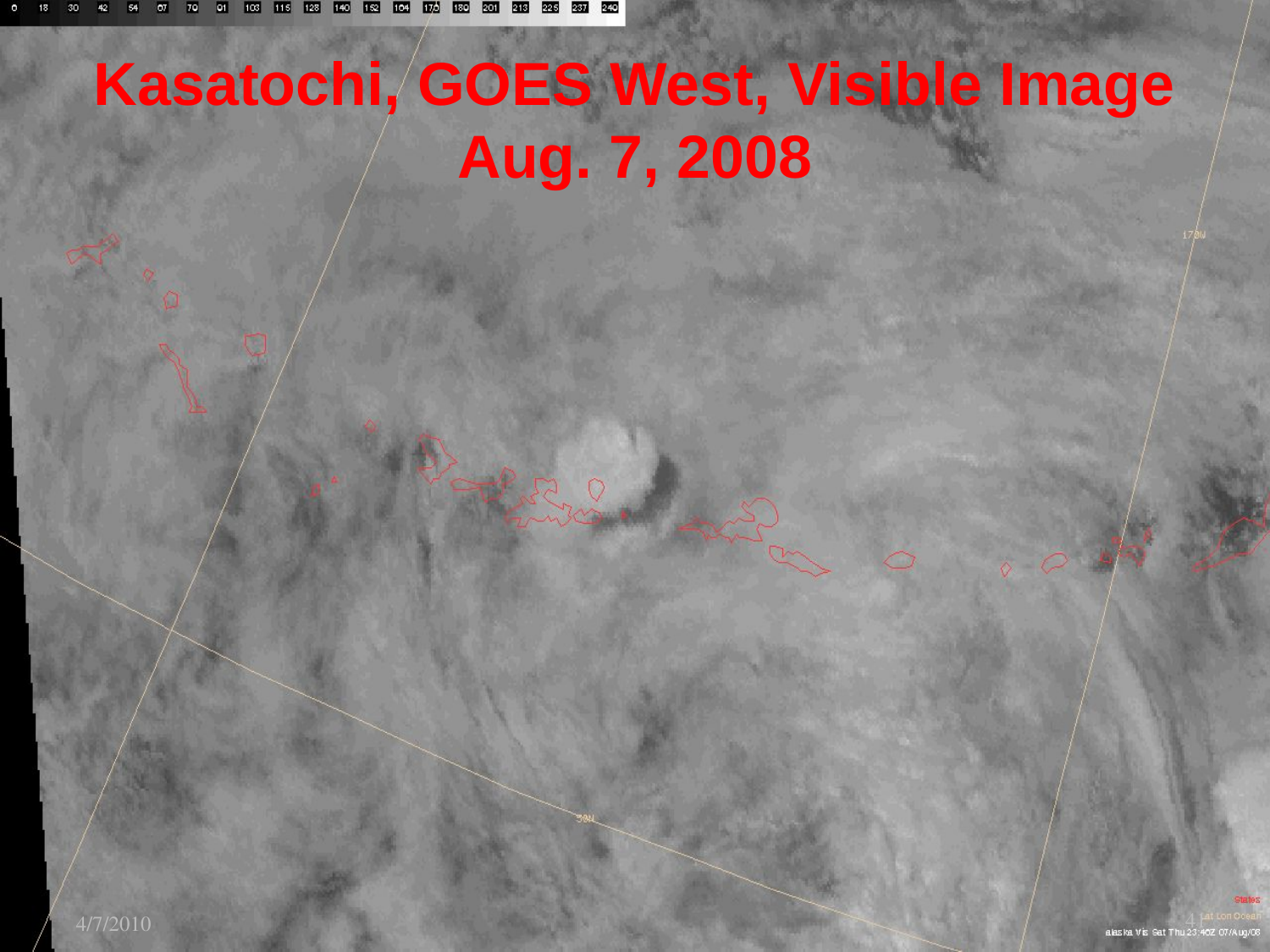

# Kasatochi, GOES West, Visible Image Aug. 7, 2008
4/7/2010
41